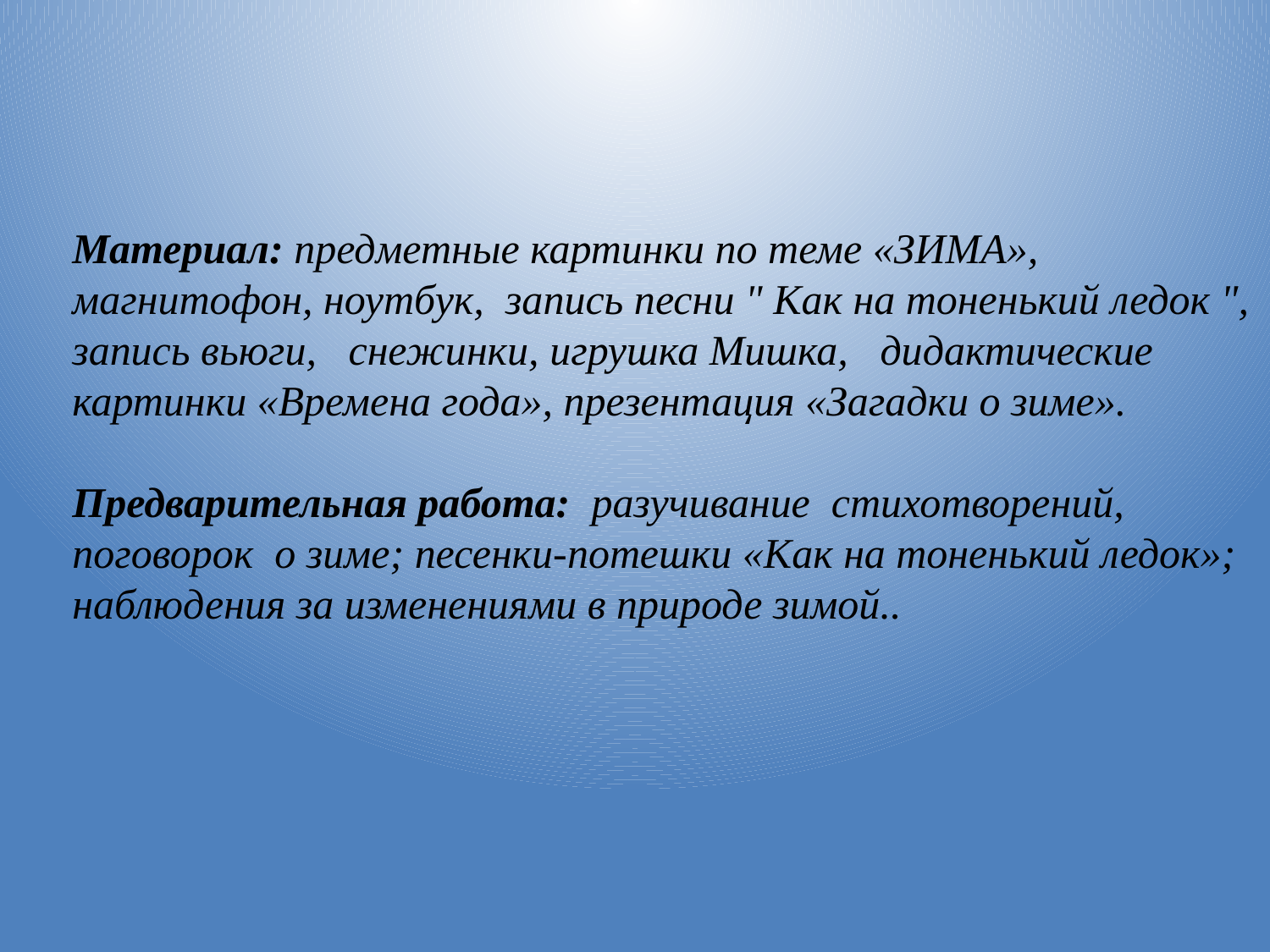

Материал: предметные картинки по теме «ЗИМА»,   магнитофон, ноутбук,  запись песни " Как на тоненький ледок ", запись вьюги,   снежинки, игрушка Мишка,   дидактические картинки «Времена года», презентация «Загадки о зиме».

Предварительная работа:  разучивание  стихотворений, поговорок  о зиме; песенки-потешки «Как на тоненький ледок»; наблюдения за изменениями в природе зимой..